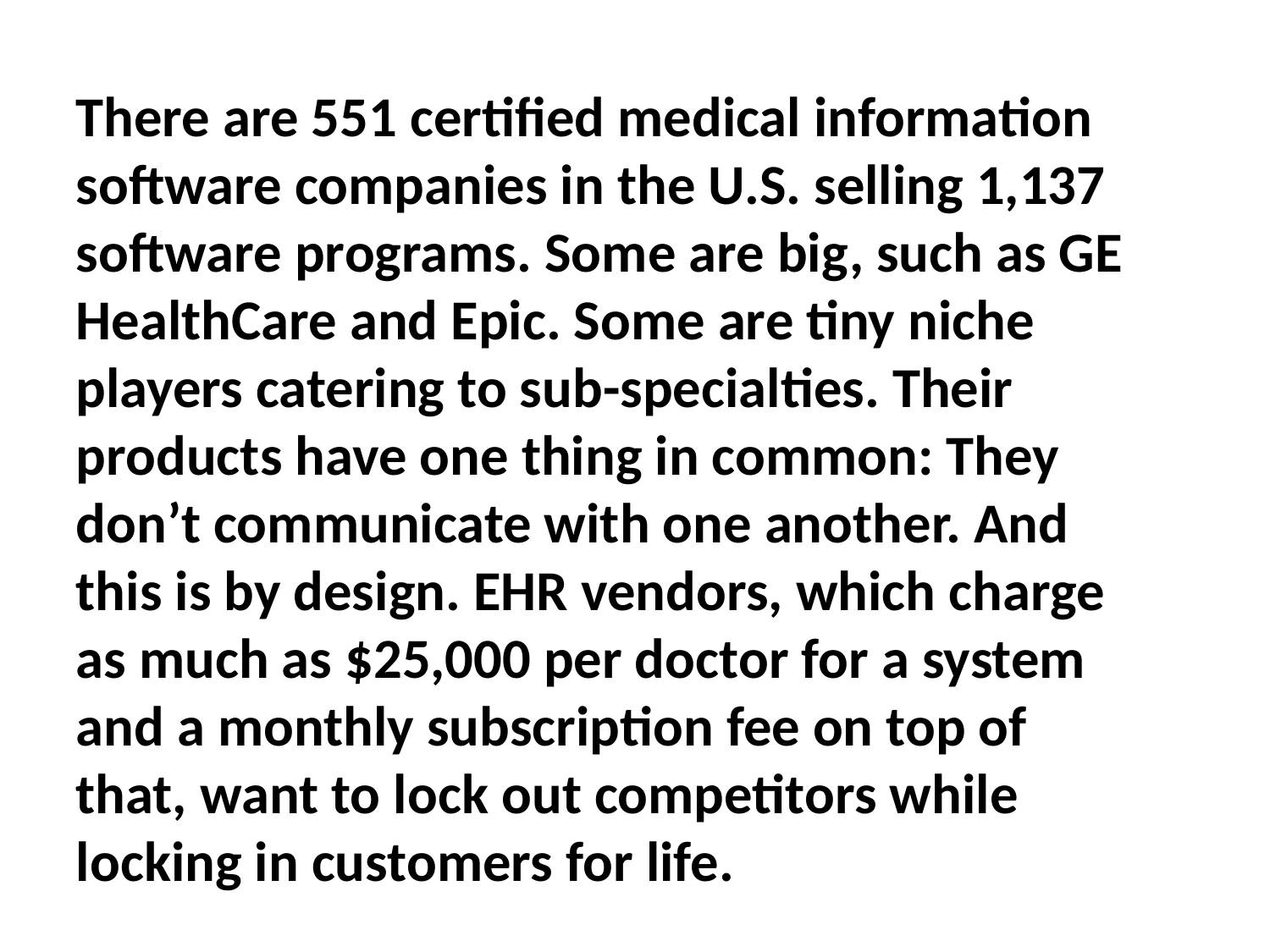

There are 551 certified medical information software companies in the U.S. selling 1,137 software programs. Some are big, such as GE HealthCare and Epic. Some are tiny niche players catering to sub-specialties. Their products have one thing in common: They don’t communicate with one another. And this is by design. EHR vendors, which charge as much as $25,000 per doctor for a system and a monthly subscription fee on top of that, want to lock out competitors while locking in customers for life.